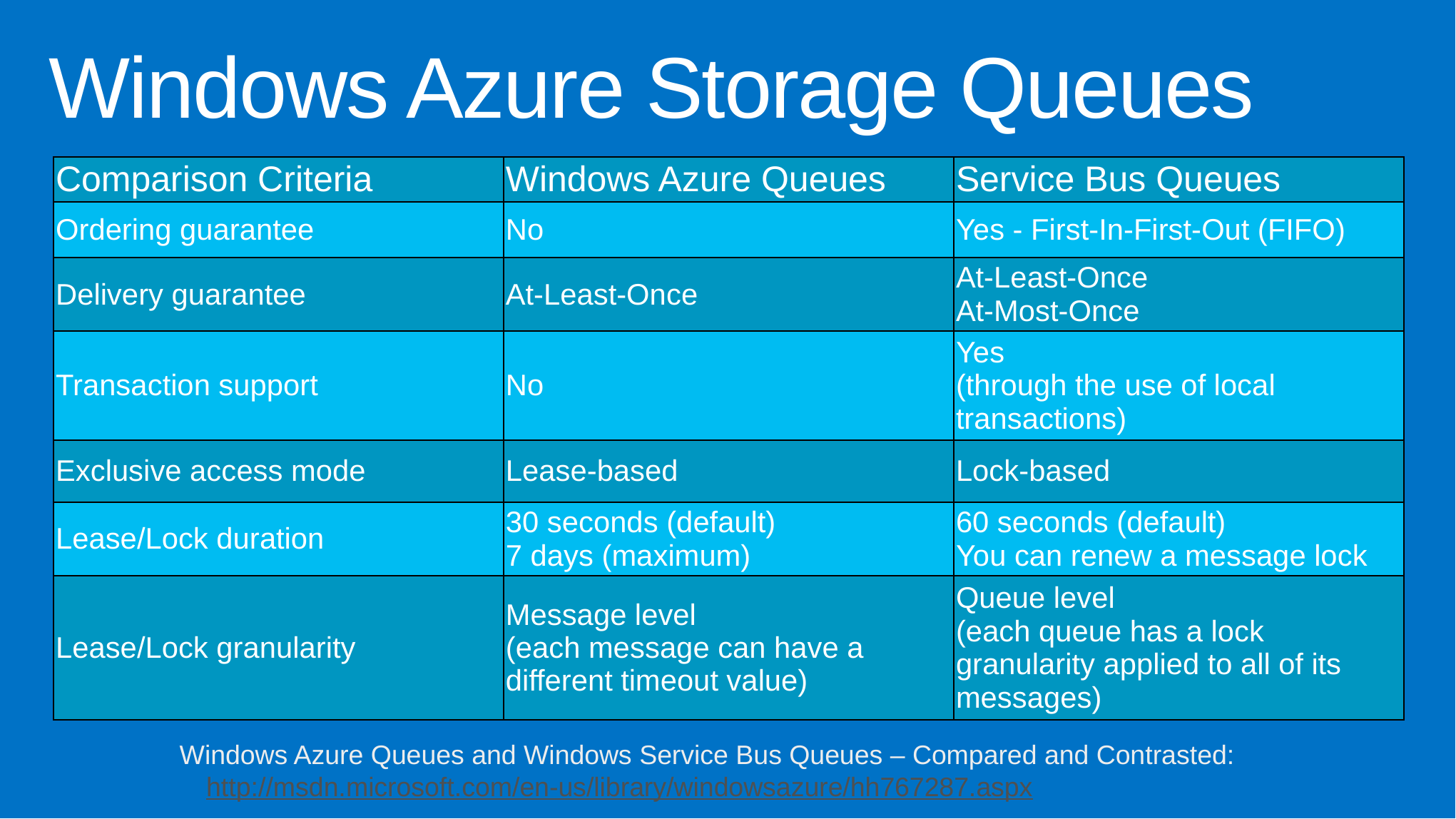

# Windows Azure Storage Queues
| Comparison Criteria | Windows Azure Queues | Service Bus Queues |
| --- | --- | --- |
| Ordering guarantee | No | Yes - First-In-First-Out (FIFO) |
| Delivery guarantee | At-Least-Once | At-Least-Once At-Most-Once |
| Transaction support | No | Yes (through the use of local transactions) |
| Exclusive access mode | Lease-based | Lock-based |
| Lease/Lock duration | 30 seconds (default) 7 days (maximum) | 60 seconds (default) You can renew a message lock |
| Lease/Lock granularity | Message level (each message can have a different timeout value) | Queue level (each queue has a lock granularity applied to all of its messages) |
Windows Azure Queues and Windows Service Bus Queues – Compared and Contrasted:
http://msdn.microsoft.com/en-us/library/windowsazure/hh767287.aspx